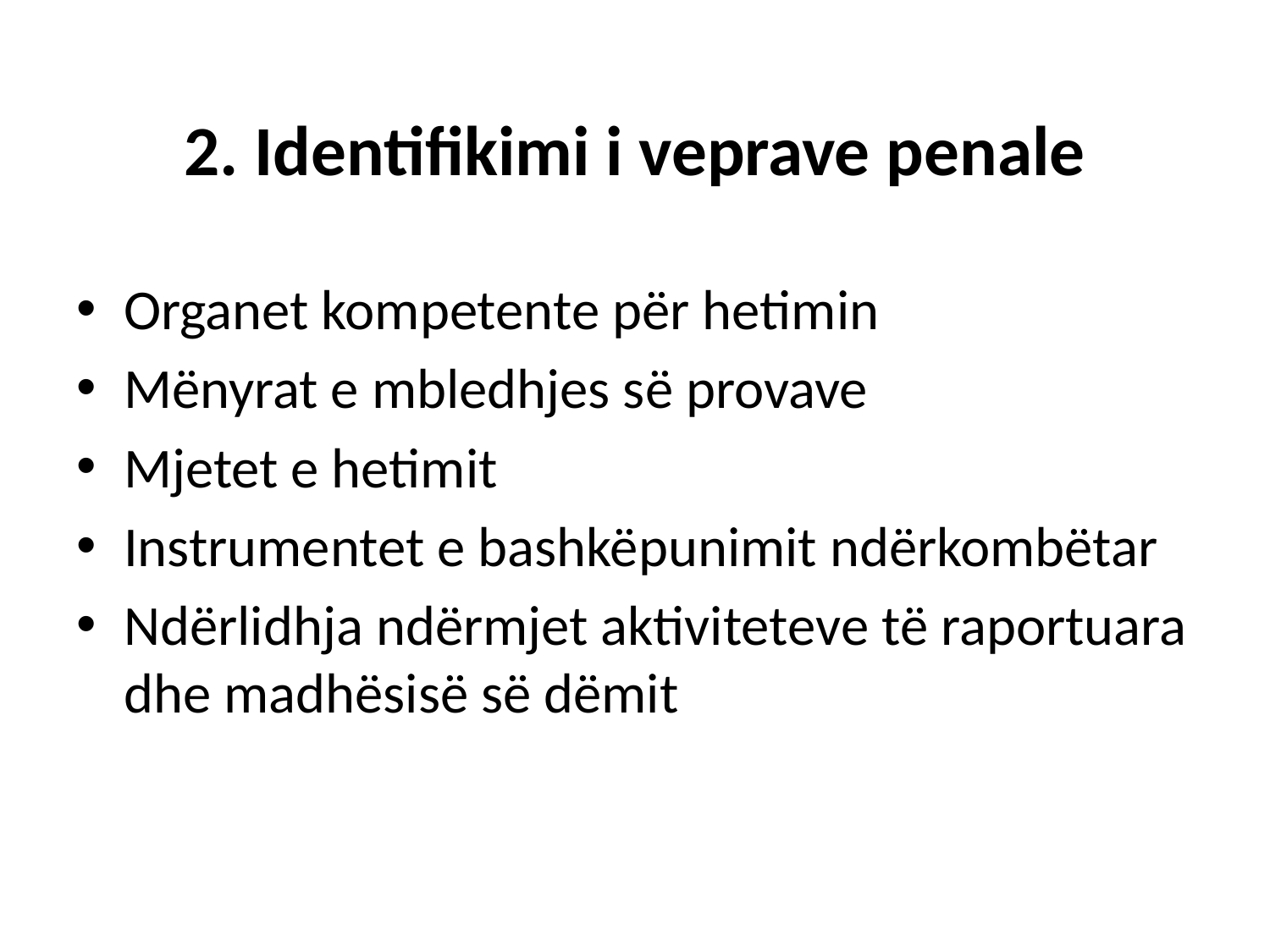

# 2. Identifikimi i veprave penale
Organet kompetente për hetimin
Mënyrat e mbledhjes së provave
Mjetet e hetimit
Instrumentet e bashkëpunimit ndërkombëtar
Ndërlidhja ndërmjet aktiviteteve të raportuara dhe madhësisë së dëmit